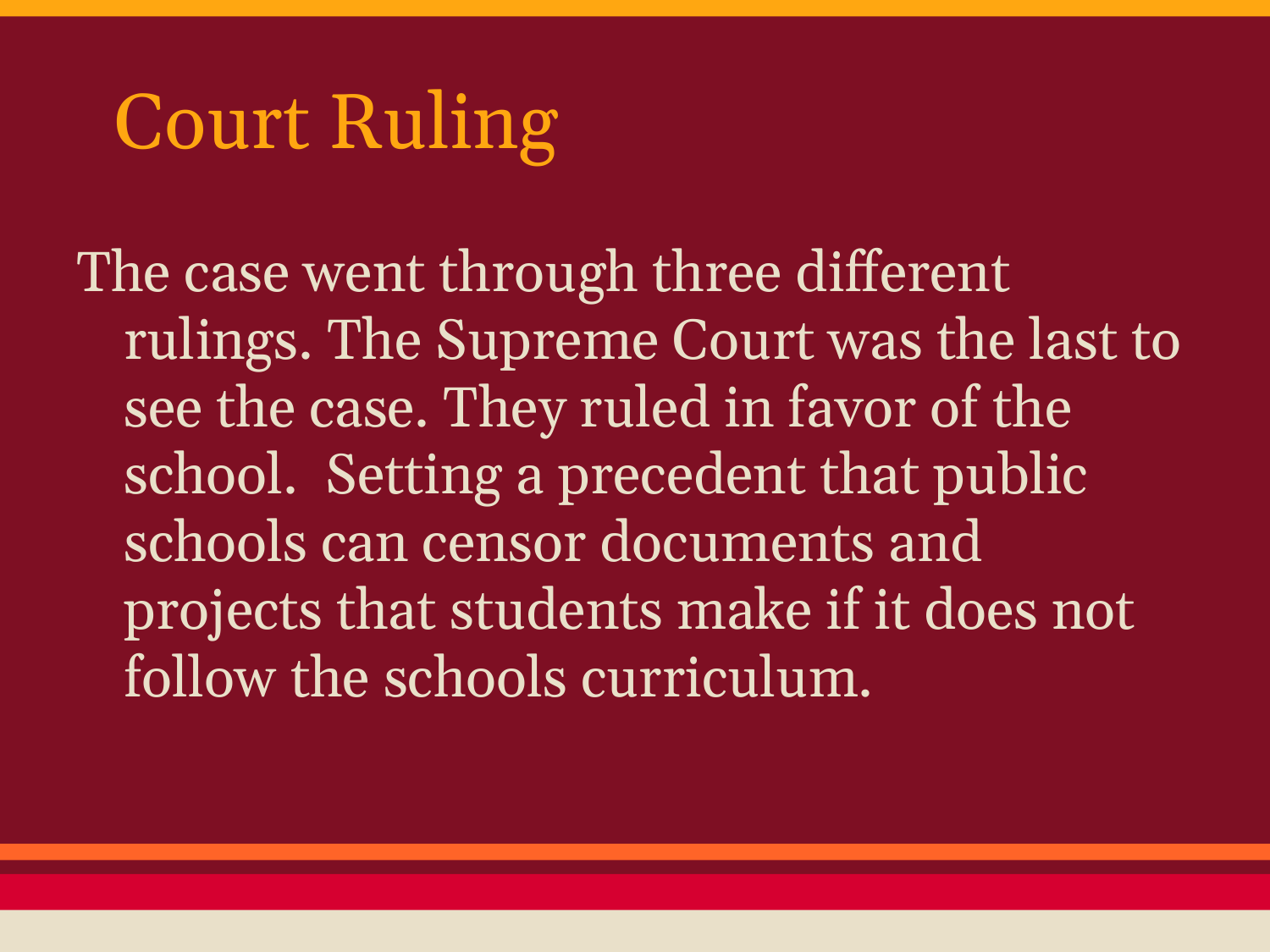

# Court Ruling
The case went through three different rulings. The Supreme Court was the last to see the case. They ruled in favor of the school.  Setting a precedent that public schools can censor documents and projects that students make if it does not follow the schools curriculum.